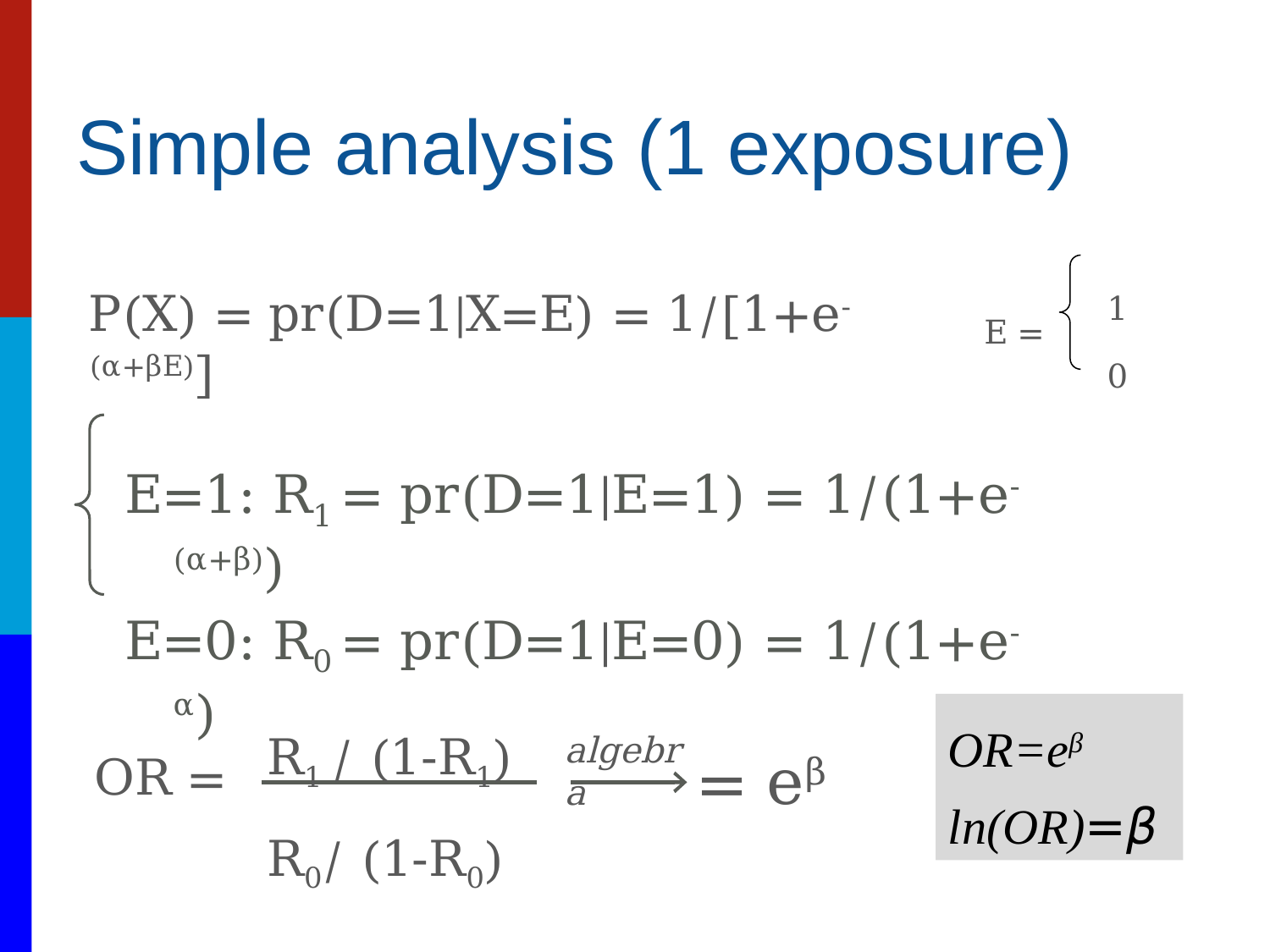

# Simple analysis (1 exposure)

1
0
 E =
P(X) = pr(D=1|X=E) = 1/[1+e-(α+βE)]

E=1: R1 = pr(D=1|E=1) = 1/(1+e-(α+β))
E=0: R0 = pr(D=1|E=0) = 1/(1+e-α)

R1 / (1-R1)
R0/ (1-R0)
algebra
= eβ
OR =
OR=eβ
ln(OR)=β